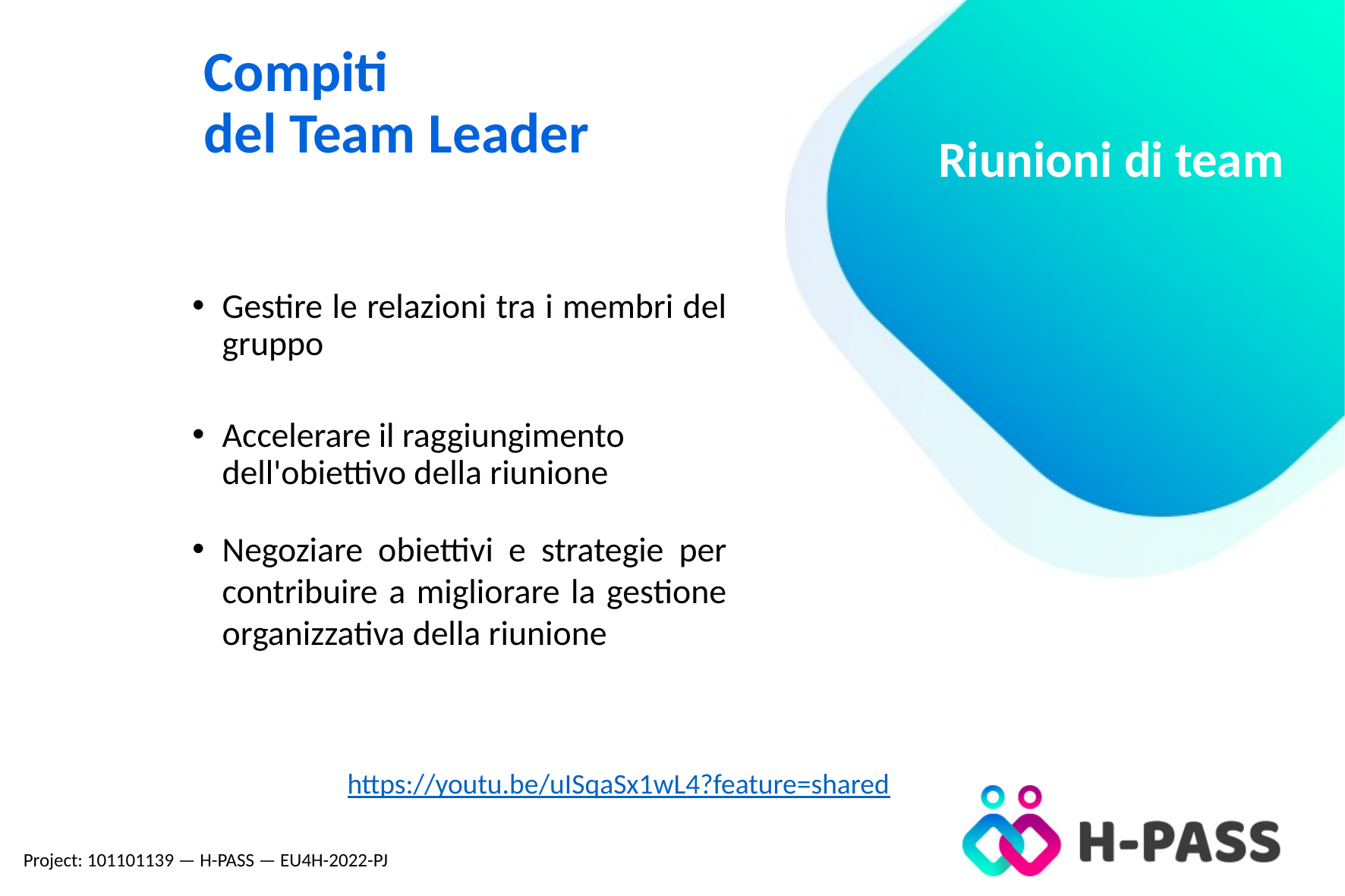

# Compiti del Team Leader
Riunioni di team
Gestire le relazioni tra i membri del gruppo

Accelerare il raggiungimento dell'obiettivo della riunione
Negoziare obiettivi e strategie per contribuire a migliorare la gestione organizzativa della riunione

https://youtu.be/uISqaSx1wL4?feature=shared
Project: 101101139 — H-PASS — EU4H-2022-PJ